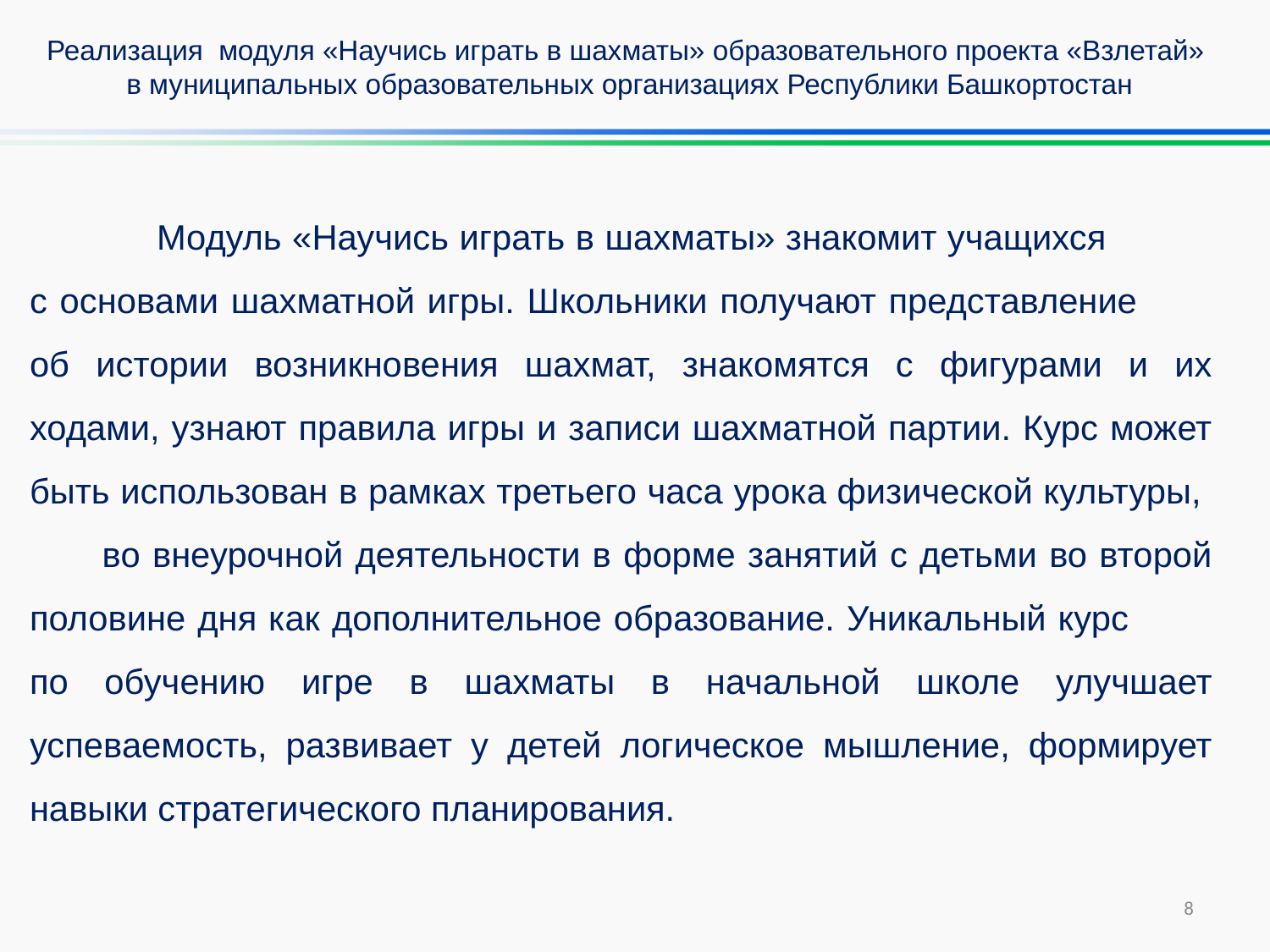

Реализация  модуля «Научись играть в шахматы» образовательного проекта «Взлетай»
в муниципальных образовательных организациях Республики Башкортостан

# Модуль «Научись играть в шахматы» знакомит учащихся           с основами шахматной игры. Школьники получают представление       об истории возникновения шахмат, знакомятся с фигурами и их ходами, узнают правила игры и записи шахматной партии. Курс может быть использован в рамках третьего часа урока физической культуры,        во внеурочной деятельности в форме занятий с детьми во второй половине дня как дополнительное образование. Уникальный курс        по обучению игре в шахматы в начальной школе улучшает успеваемость, развивает у детей логическое мышление, формирует навыки стратегического планирования.
8